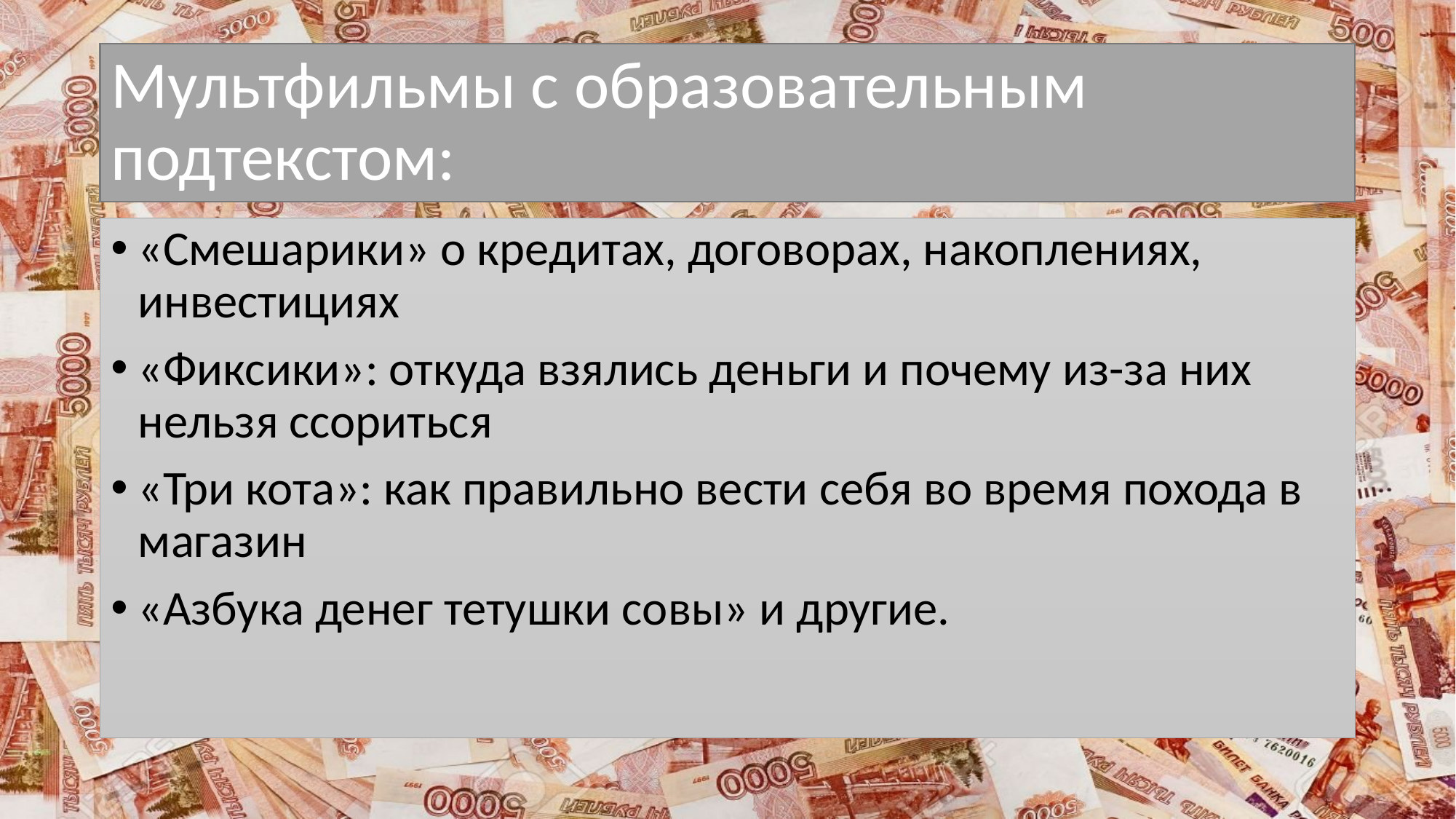

# Мультфильмы с образовательным подтекстом:
«Смешарики» о кредитах, договорах, накоплениях, инвестициях
«Фиксики»: откуда взялись деньги и почему из-за них нельзя ссориться
«Три кота»: как правильно вести себя во время похода в магазин
«Азбука денег тетушки совы» и другие.